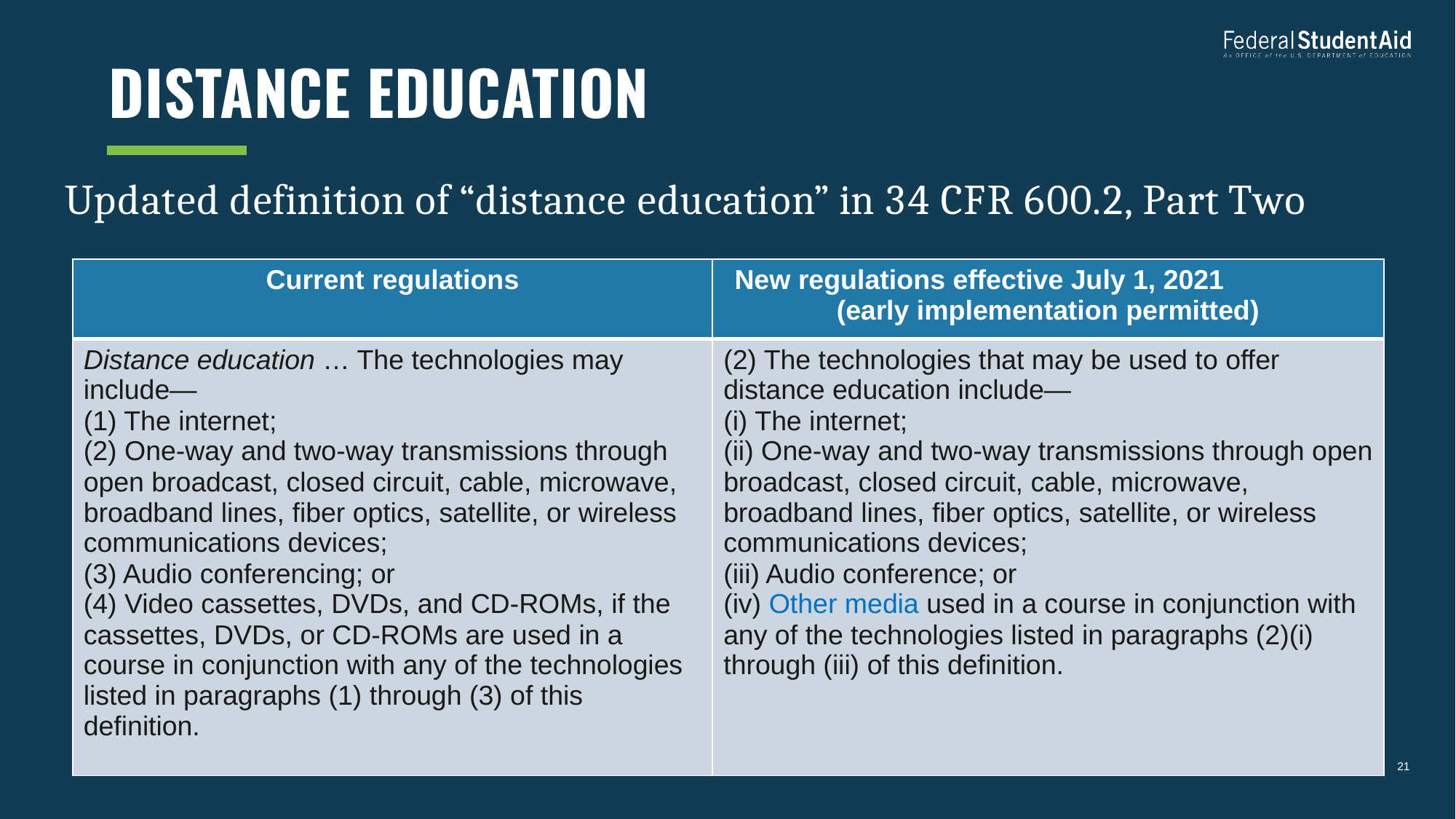

# Distance education
Updated definition of “distance education” in 34 CFR 600.2, Part Two
| Current regulations | New regulations effective July 1, 2021 (early implementation permitted) |
| --- | --- |
| Distance education … The technologies may include— (1) The internet; (2) One-way and two-way transmissions through open broadcast, closed circuit, cable, microwave, broadband lines, fiber optics, satellite, or wireless communications devices; (3) Audio conferencing; or (4) Video cassettes, DVDs, and CD-ROMs, if the cassettes, DVDs, or CD-ROMs are used in a course in conjunction with any of the technologies listed in paragraphs (1) through (3) of this definition. | (2) The technologies that may be used to offer distance education include— (i) The internet; (ii) One-way and two-way transmissions through open broadcast, closed circuit, cable, microwave, broadband lines, fiber optics, satellite, or wireless communications devices; (iii) Audio conference; or (iv) Other media used in a course in conjunction with any of the technologies listed in paragraphs (2)(i) through (iii) of this definition. |
21